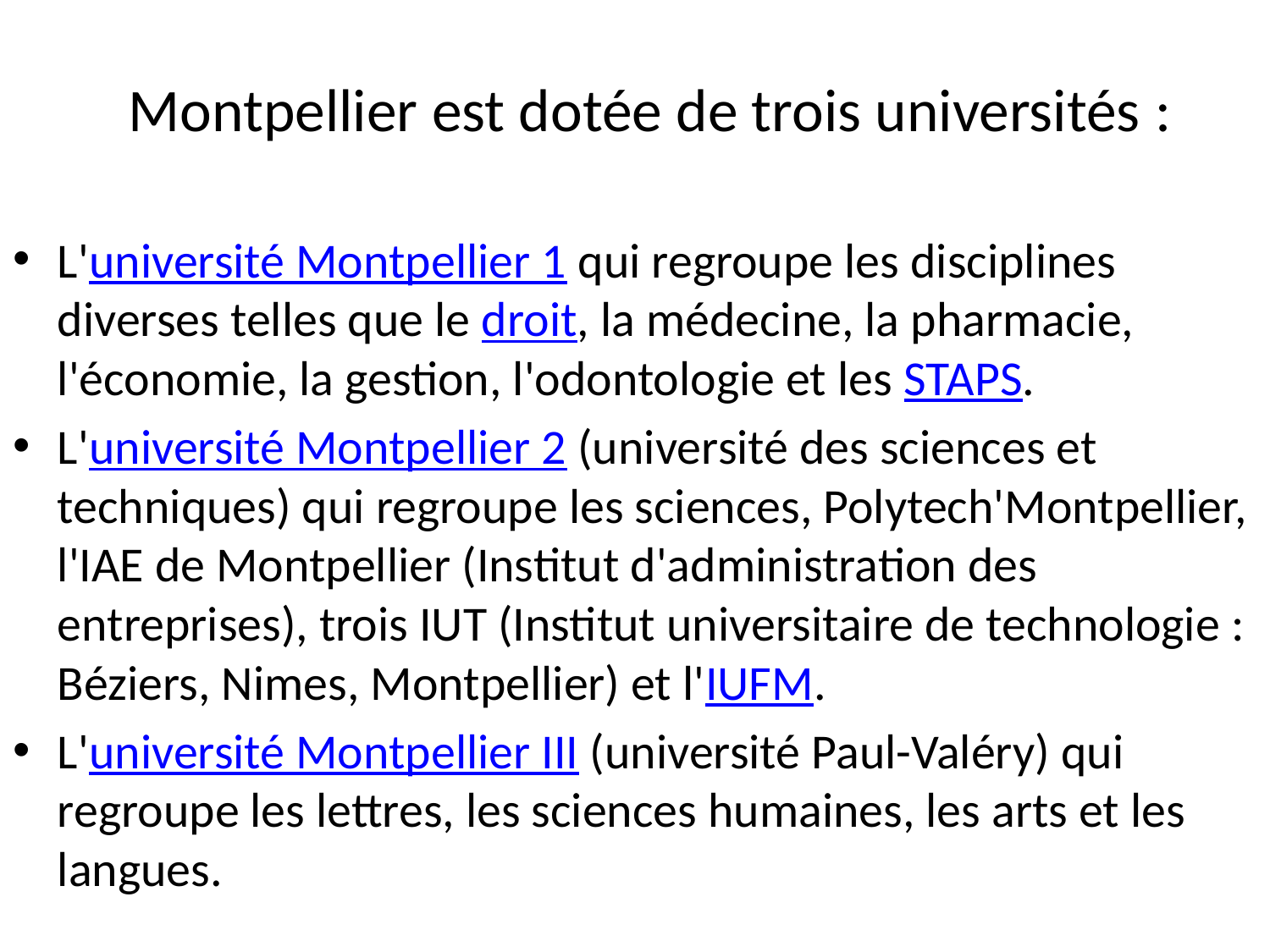

# Montpellier est dotée de trois universités :
L'université Montpellier 1 qui regroupe les disciplines diverses telles que le droit, la médecine, la pharmacie, l'économie, la gestion, l'odontologie et les STAPS.
L'université Montpellier 2 (université des sciences et techniques) qui regroupe les sciences, Polytech'Montpellier, l'IAE de Montpellier (Institut d'administration des entreprises), trois IUT (Institut universitaire de technologie : Béziers, Nimes, Montpellier) et l'IUFM.
L'université Montpellier III (université Paul-Valéry) qui regroupe les lettres, les sciences humaines, les arts et les langues.